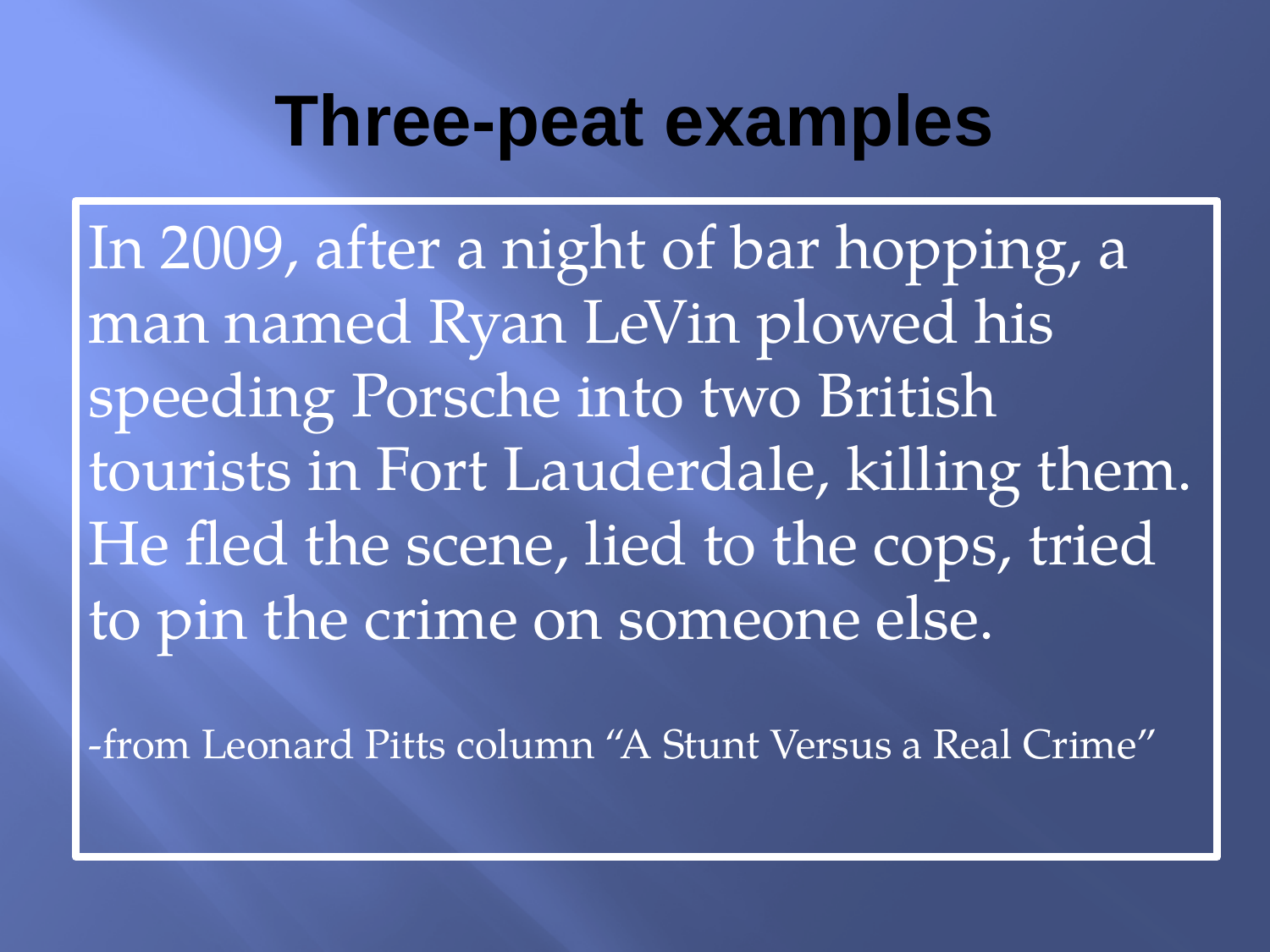

# Three-peat examples
In 2009, after a night of bar hopping, a man named Ryan LeVin plowed his speeding Porsche into two British tourists in Fort Lauderdale, killing them. He fled the scene, lied to the cops, tried to pin the crime on someone else.

-from Leonard Pitts column “A Stunt Versus a Real Crime”